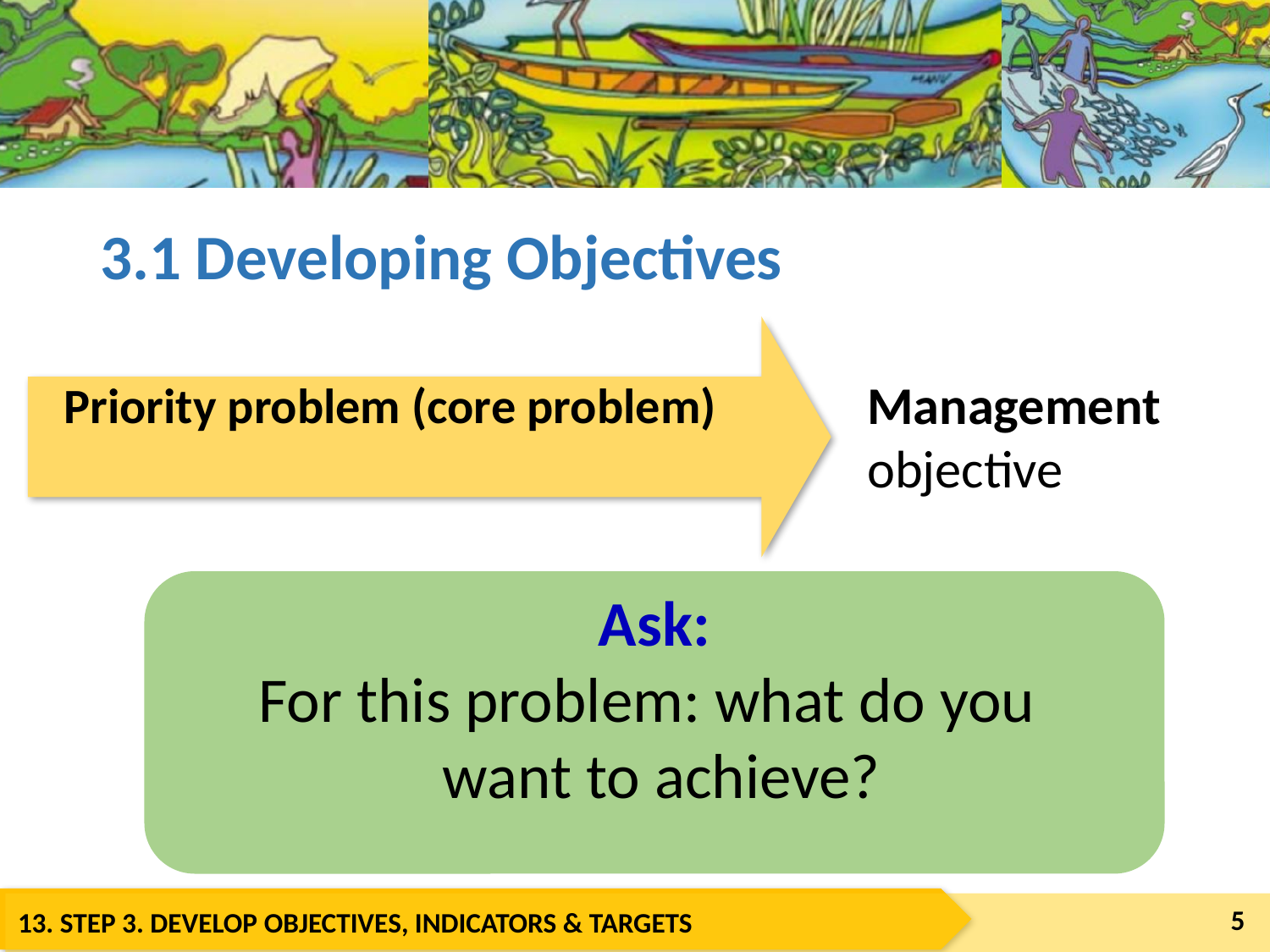

# 3.1 Developing Objectives

Management
objective

Priority problem (core problem)
Ask:
For this problem: what do you
 want to achieve?

5